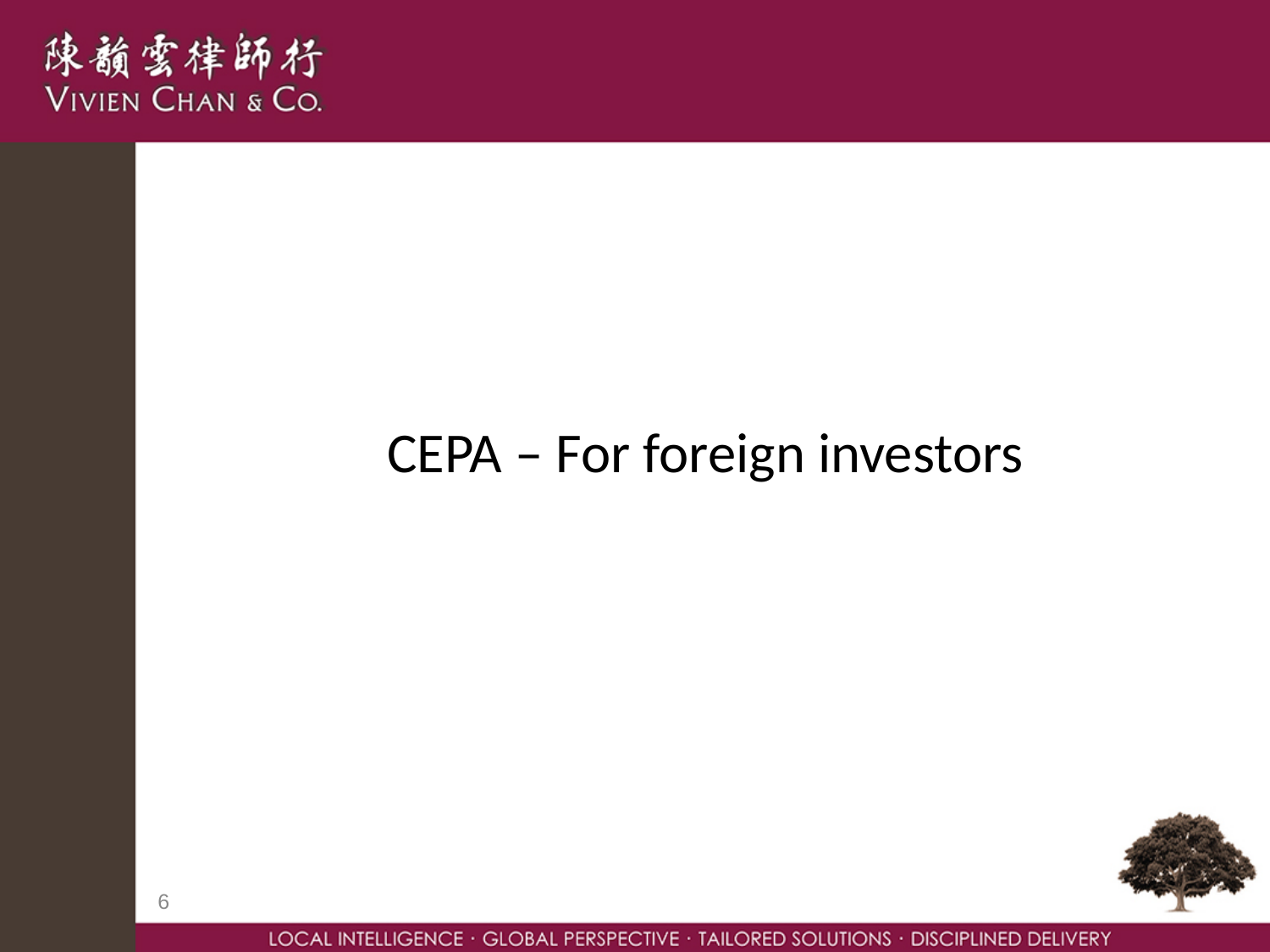

# CEPA – For foreign investors
6